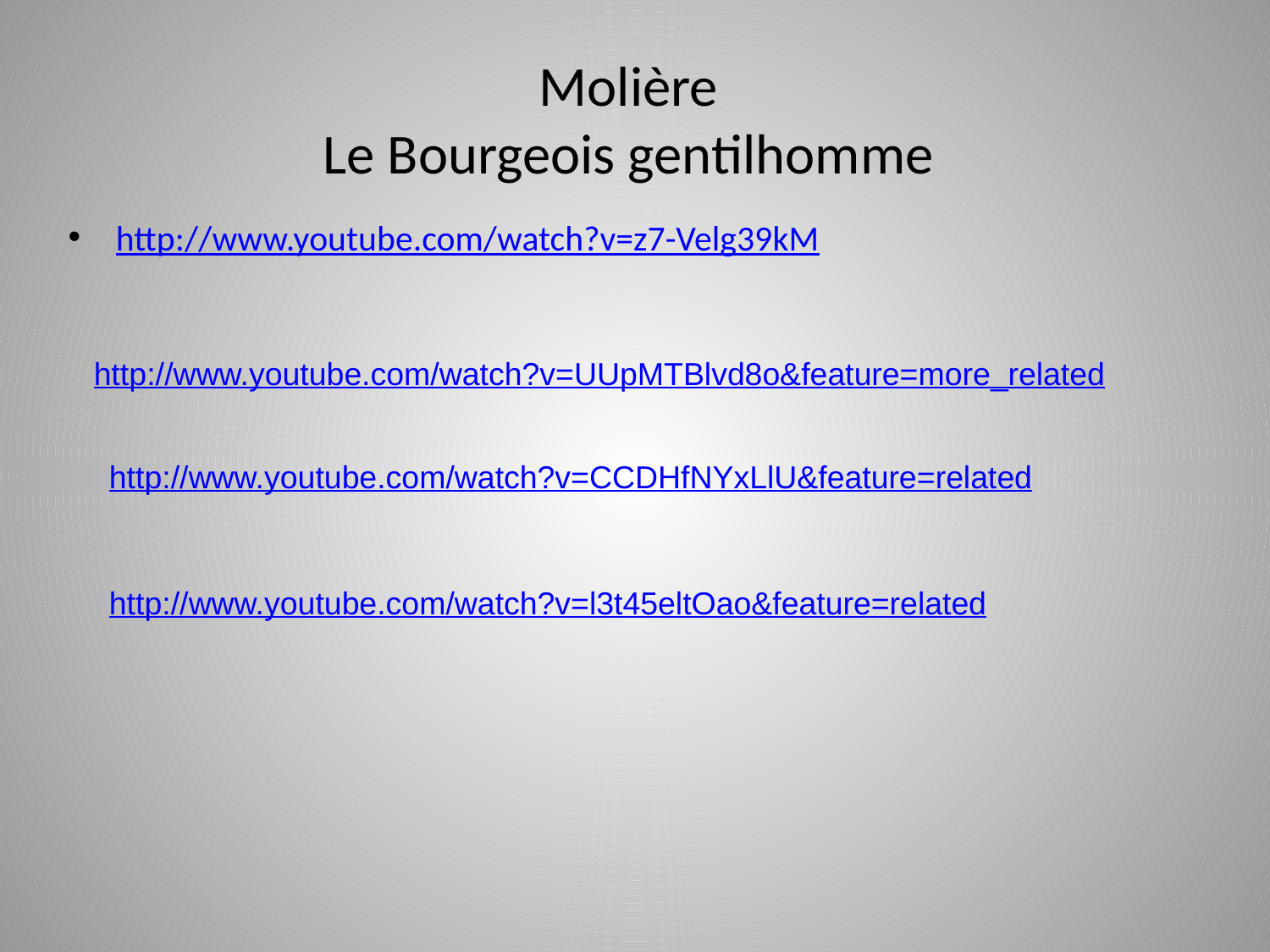

# Molière Le Bourgeois gentilhomme
http://www.youtube.com/watch?v=z7-Velg39kM
http://www.youtube.com/watch?v=UUpMTBlvd8o&feature=more_related

http://www.youtube.com/watch?v=CCDHfNYxLlU&feature=related

http://www.youtube.com/watch?v=l3t45eltOao&feature=related